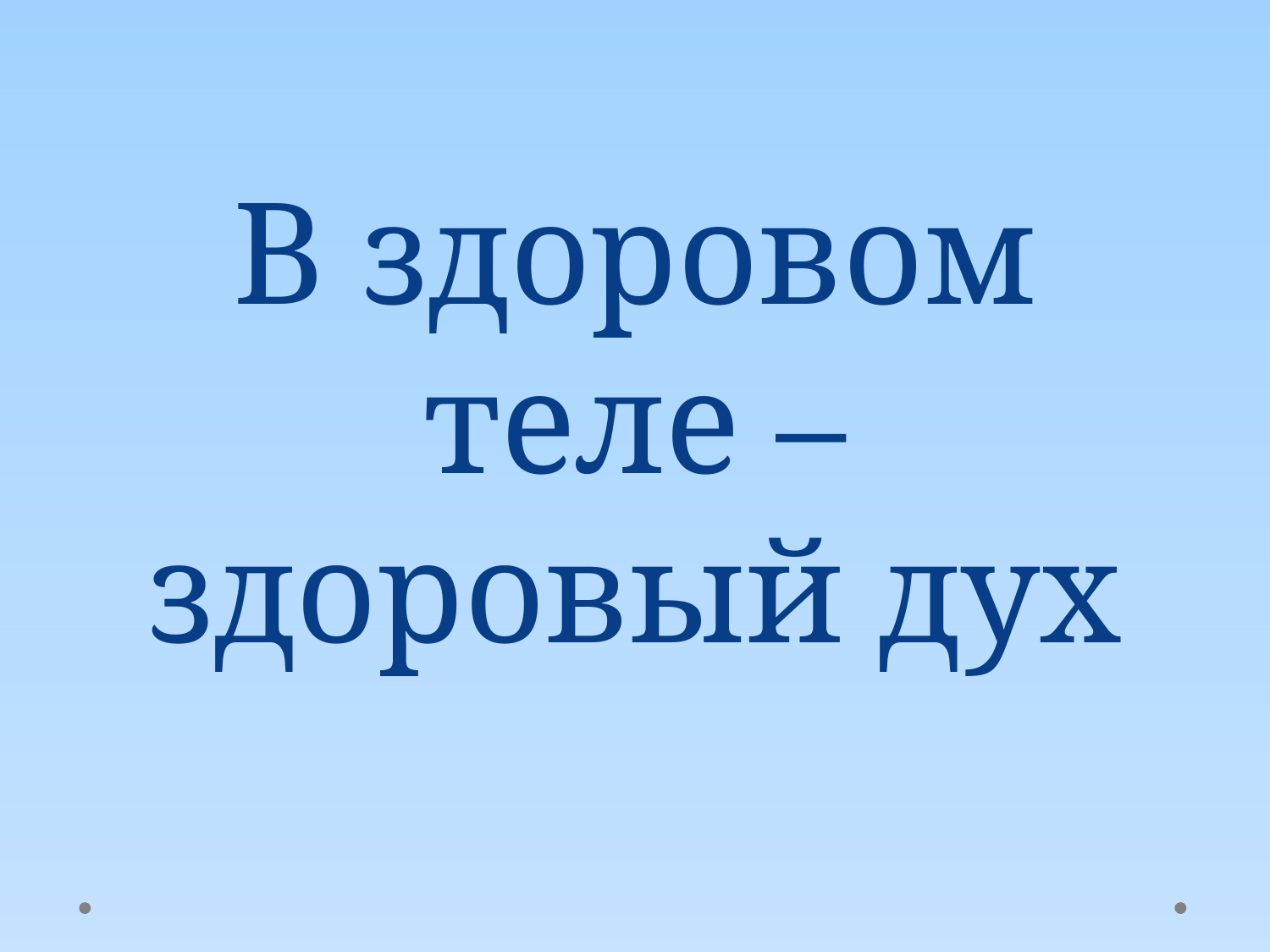

# В здоровом теле – здоровый дух